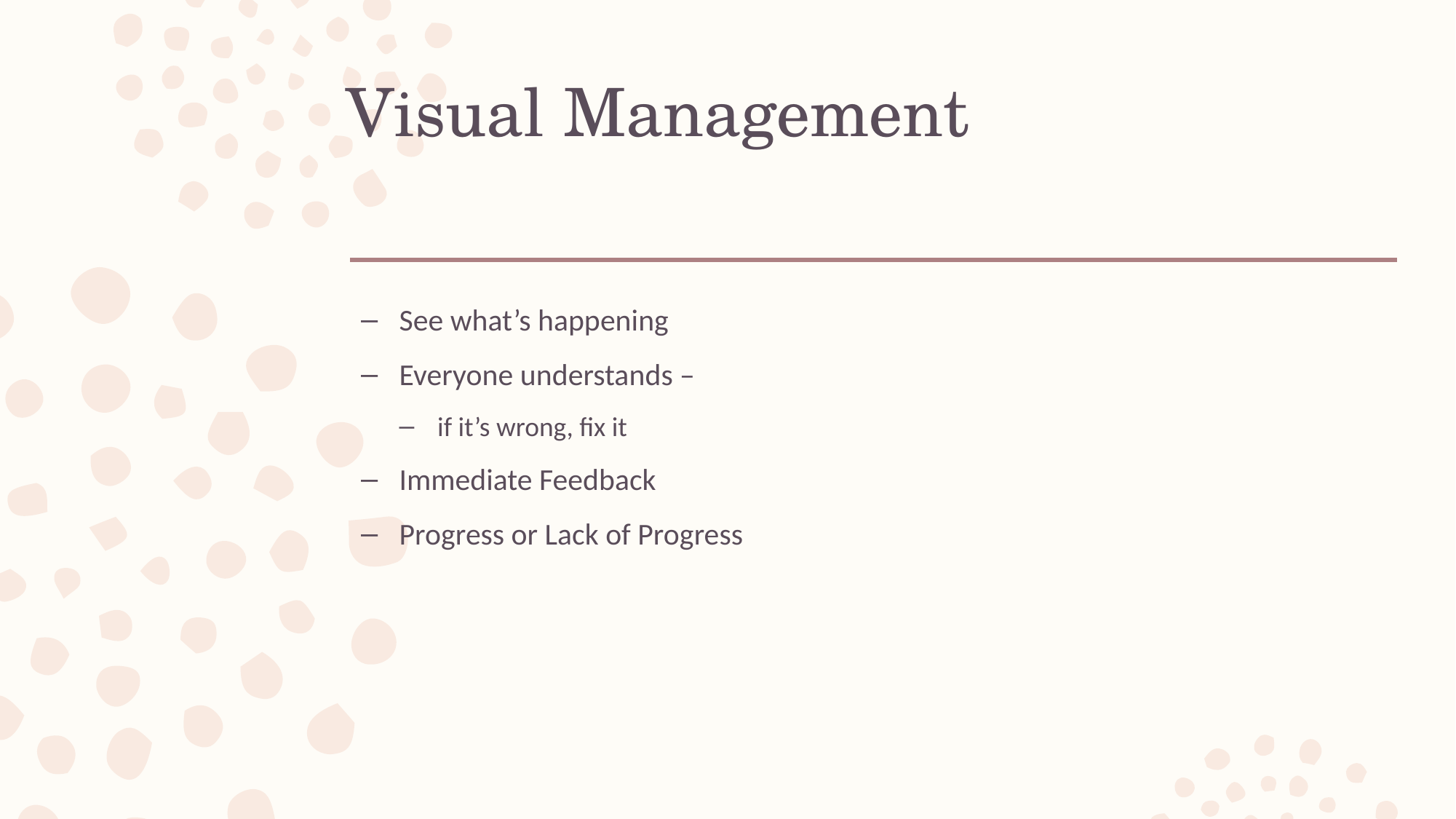

# Visual Management
See what’s happening
Everyone understands –
if it’s wrong, fix it
Immediate Feedback
Progress or Lack of Progress